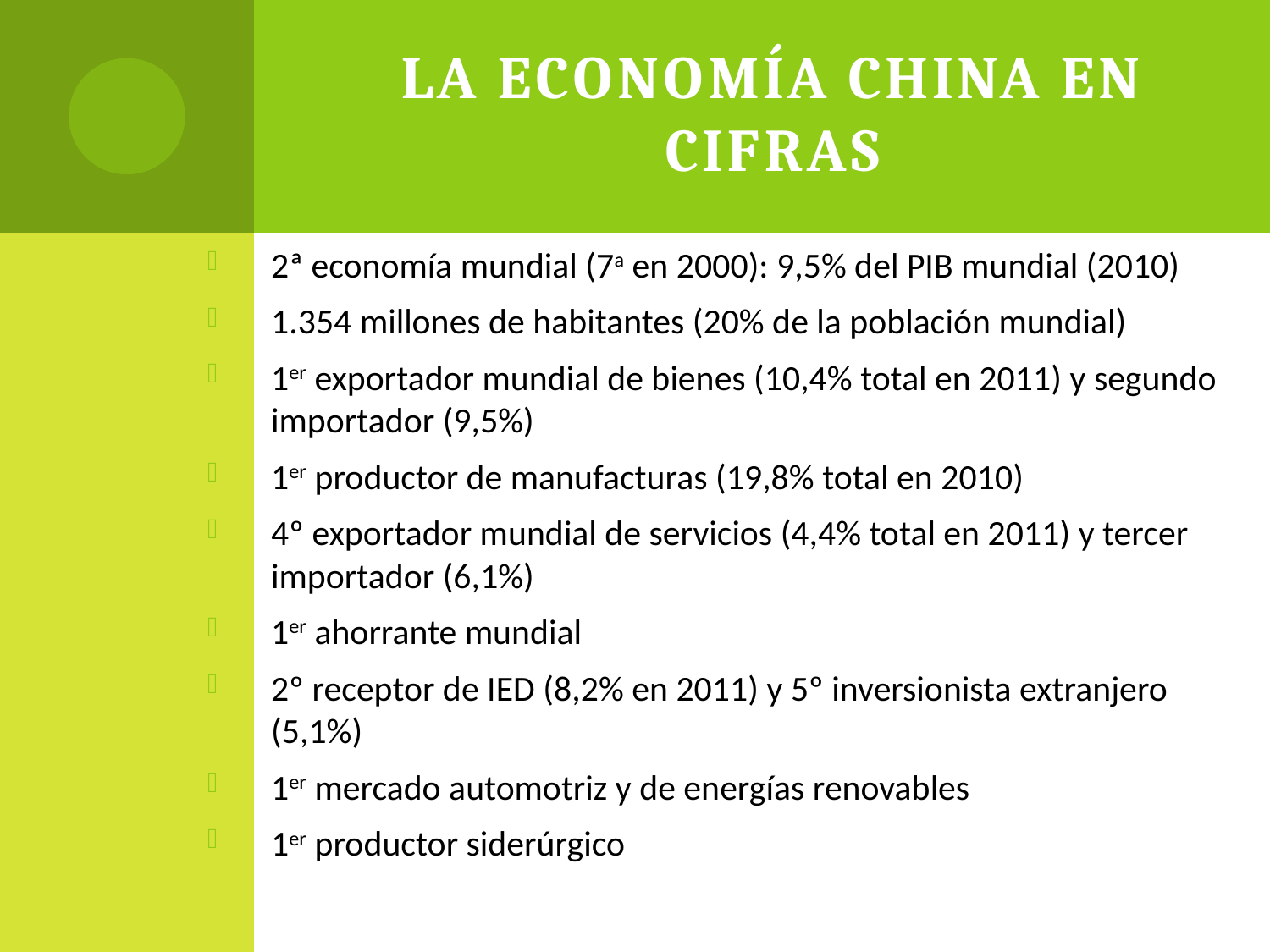

# La economía china en cifras
2ª economía mundial (7a en 2000): 9,5% del PIB mundial (2010)
1.354 millones de habitantes (20% de la población mundial)
1er exportador mundial de bienes (10,4% total en 2011) y segundo importador (9,5%)
1er productor de manufacturas (19,8% total en 2010)
4º exportador mundial de servicios (4,4% total en 2011) y tercer importador (6,1%)
1er ahorrante mundial
2º receptor de IED (8,2% en 2011) y 5º inversionista extranjero (5,1%)
1er mercado automotriz y de energías renovables
1er productor siderúrgico